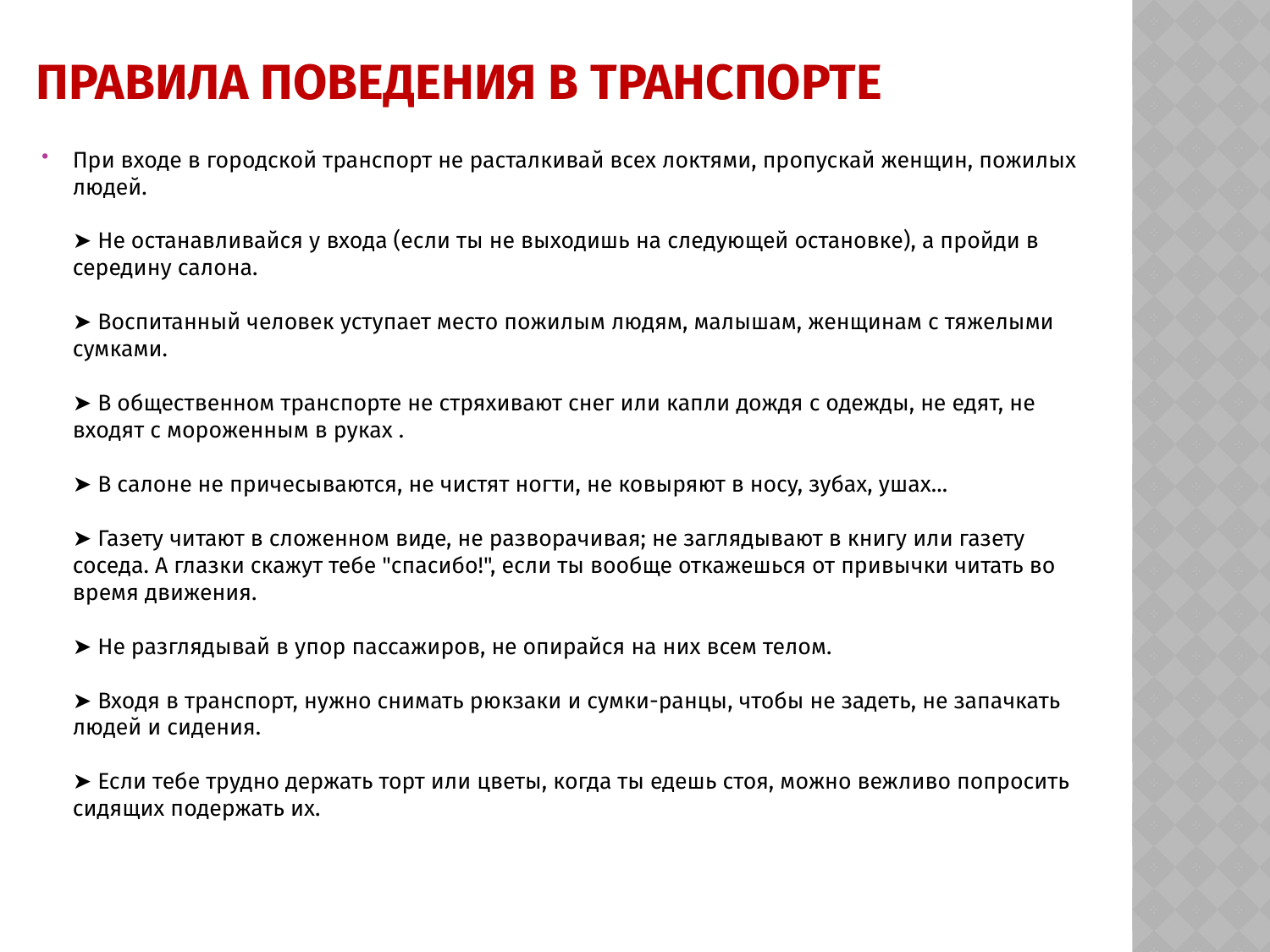

# Правила поведения в транспорте
При входе в городской транспорт не расталкивай всех локтями, пропускай женщин, пожилых людей.
➤ Не останавливайся у входа (если ты не выходишь на следующей остановке), а пройди в середину салона.
➤ Воспитанный человек уступает место пожилым людям, малышам, женщинам с тяжелыми сумками.
➤ В общественном транспорте не стряхивают снег или капли дождя с одежды, не едят, не входят с мороженным в руках .
➤ В салоне не причесываются, не чистят ногти, не ковыряют в носу, зубах, ушах...
➤ Газету читают в сложенном виде, не разворачивая; не заглядывают в книгу или газету соседа. А глазки скажут тебе "спасибо!", если ты вообще откажешься от привычки читать во время движения.
➤ Не разглядывай в упор пассажиров, не опирайся на них всем телом.
➤ Входя в транспорт, нужно снимать рюкзаки и сумки-ранцы, чтобы не задеть, не запачкать людей и сидения.
➤ Если тебе трудно держать торт или цветы, когда ты едешь стоя, можно вежливо попросить сидящих подержать их.